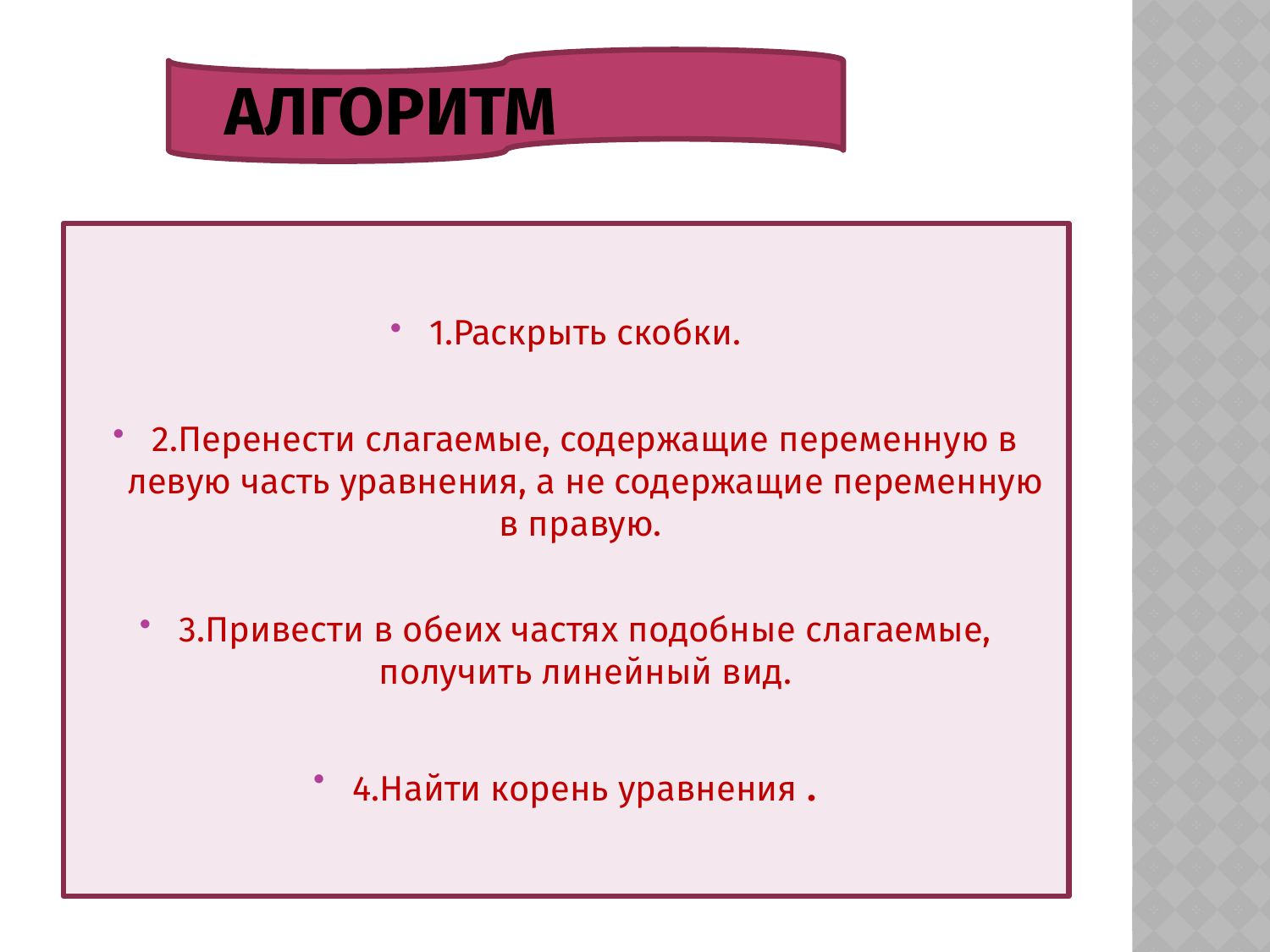

# Алгоритм

1.Раскрыть скобки.

2.Перенести слагаемые, содержащие переменную в левую часть уравнения, а не содержащие переменную в правую.

3.Привести в обеих частях подобные слагаемые, получить линейный вид.

4.Найти корень уравнения .